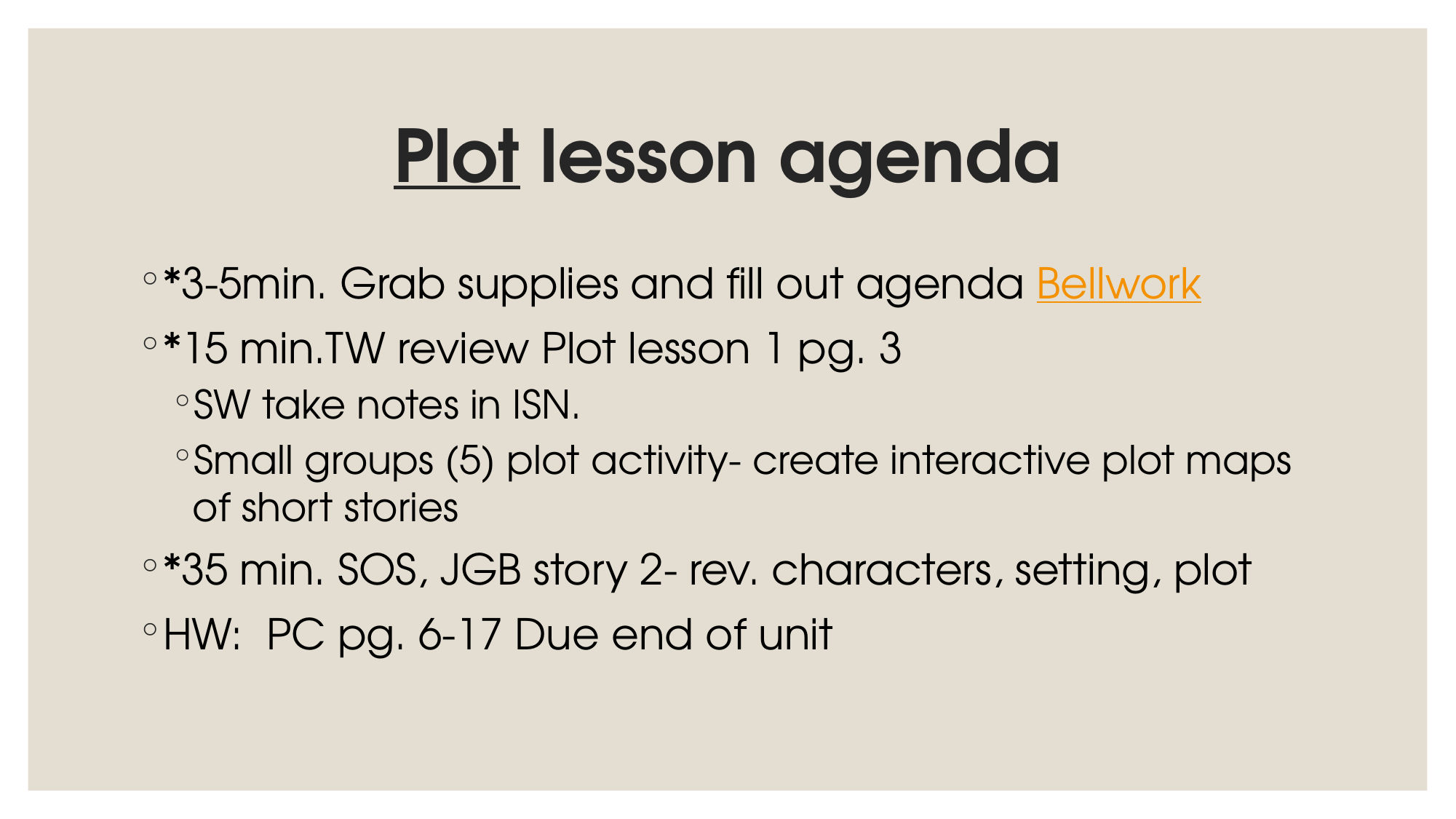

# Plot lesson agenda
*3-5min. Grab supplies and fill out agenda Bellwork
*15 min.TW review Plot lesson 1 pg. 3
SW take notes in ISN.
Small groups (5) plot activity- create interactive plot maps of short stories
*35 min. SOS, JGB story 2- rev. characters, setting, plot
HW:  PC pg. 6-17 Due end of unit